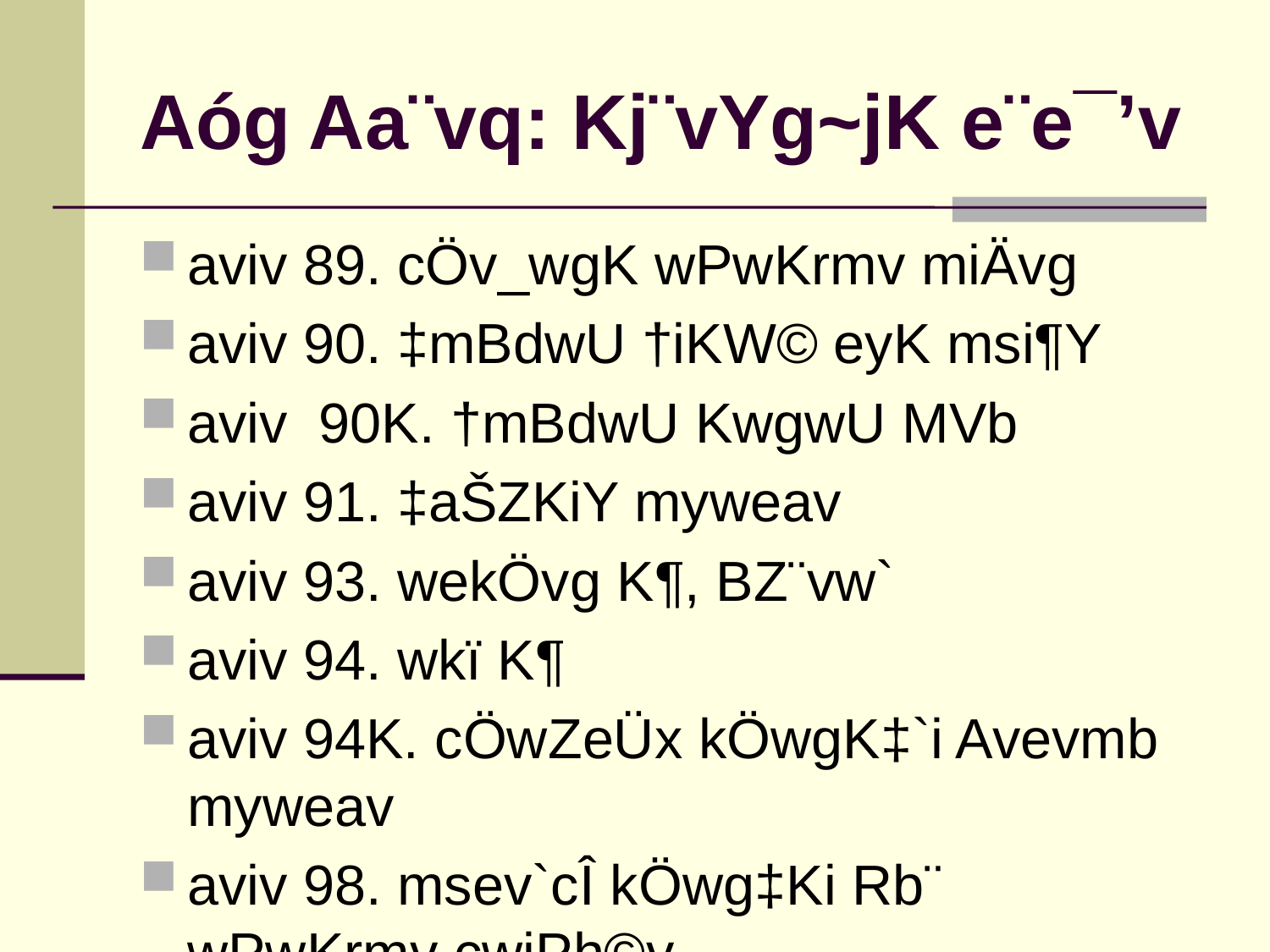

# Aóg Aa¨vq: Kj¨vYg~jK e¨e¯’v
aviv 89. cÖv_wgK wPwKrmv miÄvg
aviv 90. ‡mBdwU †iKW© eyK msi¶Y
aviv  90K. †mBdwU KwgwU MVb
aviv 91. ‡aŠZKiY myweav
aviv 93. wekÖvg K¶, BZ¨vw`
aviv 94. wkï K¶
aviv 94K. cÖwZeÜx kÖwgK‡`i Avevmb myweav
aviv 98. msev`cÎ kÖwg‡Ki Rb¨ wPwKrmv cwiPh©v